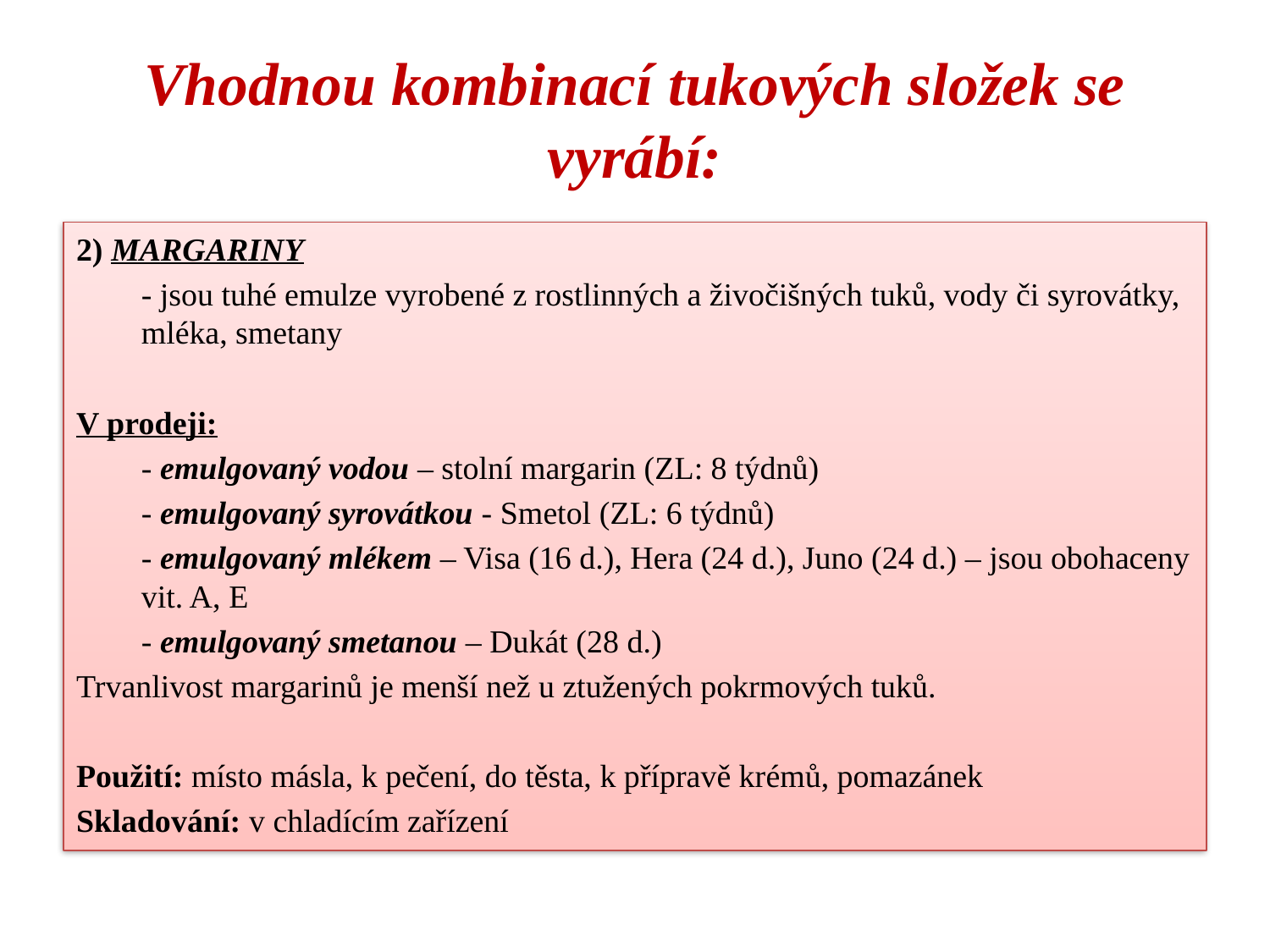

# Vhodnou kombinací tukových složek se vyrábí:
2) MARGARINY
	- jsou tuhé emulze vyrobené z rostlinných a živočišných tuků, vody či syrovátky, mléka, smetany

V prodeji:
	- emulgovaný vodou – stolní margarin (ZL: 8 týdnů)
	- emulgovaný syrovátkou - Smetol (ZL: 6 týdnů)
	- emulgovaný mlékem – Visa (16 d.), Hera (24 d.), Juno (24 d.) – jsou obohaceny vit. A, E
	- emulgovaný smetanou – Dukát (28 d.)
Trvanlivost margarinů je menší než u ztužených pokrmových tuků.

Použití: místo másla, k pečení, do těsta, k přípravě krémů, pomazánek
Skladování: v chladícím zařízení